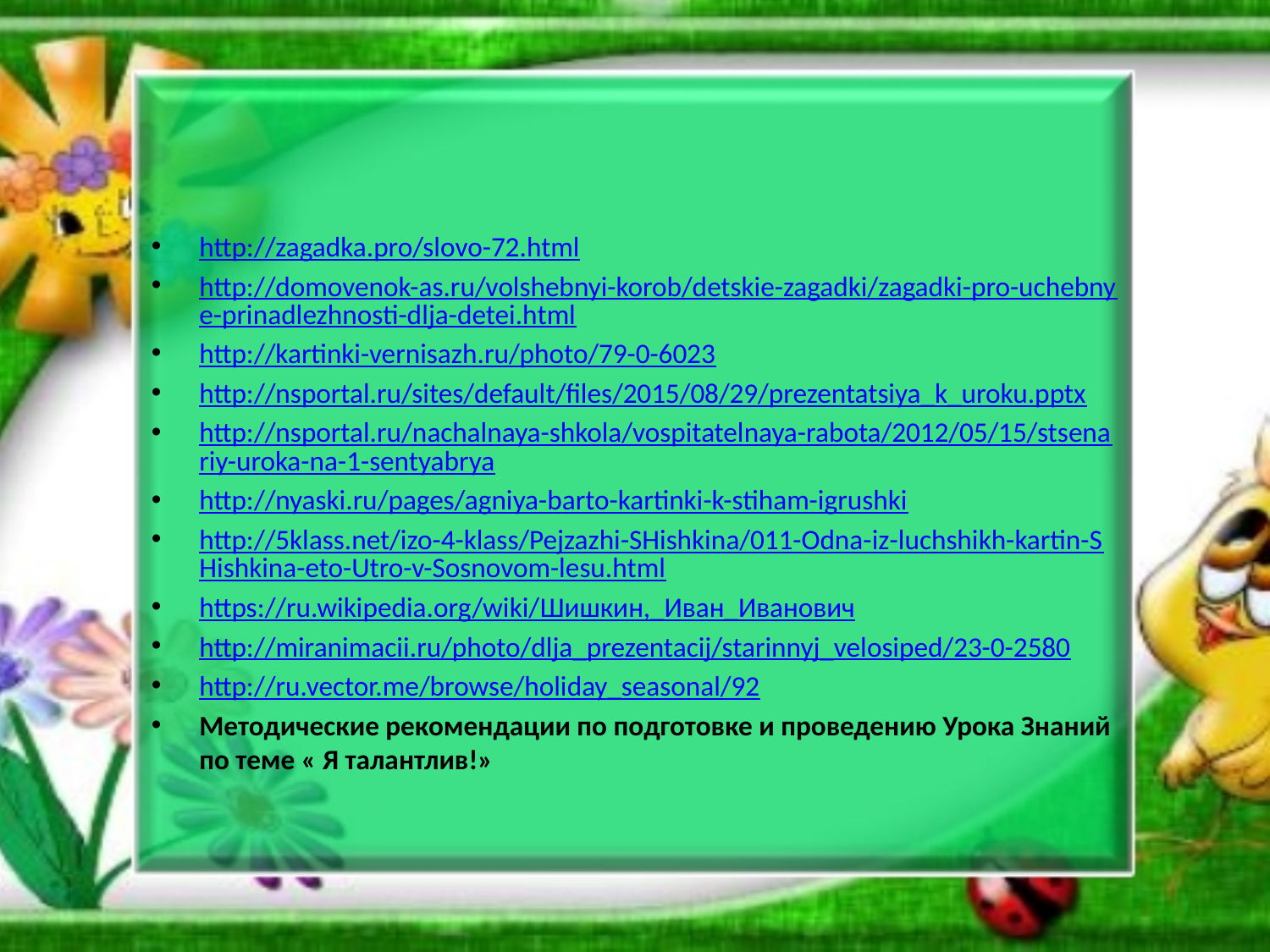

#
http://zagadka.pro/slovo-72.html
http://domovenok-as.ru/volshebnyi-korob/detskie-zagadki/zagadki-pro-uchebnye-prinadlezhnosti-dlja-detei.html
http://kartinki-vernisazh.ru/photo/79-0-6023
http://nsportal.ru/sites/default/files/2015/08/29/prezentatsiya_k_uroku.pptx
http://nsportal.ru/nachalnaya-shkola/vospitatelnaya-rabota/2012/05/15/stsenariy-uroka-na-1-sentyabrya
http://nyaski.ru/pages/agniya-barto-kartinki-k-stiham-igrushki
http://5klass.net/izo-4-klass/Pejzazhi-SHishkina/011-Odna-iz-luchshikh-kartin-SHishkina-eto-Utro-v-Sosnovom-lesu.html
https://ru.wikipedia.org/wiki/Шишкин,_Иван_Иванович
http://miranimacii.ru/photo/dlja_prezentacij/starinnyj_velosiped/23-0-2580
http://ru.vector.me/browse/holiday_seasonal/92
Методические рекомендации по подготовке и проведению Урока Знаний по теме « Я талантлив!»